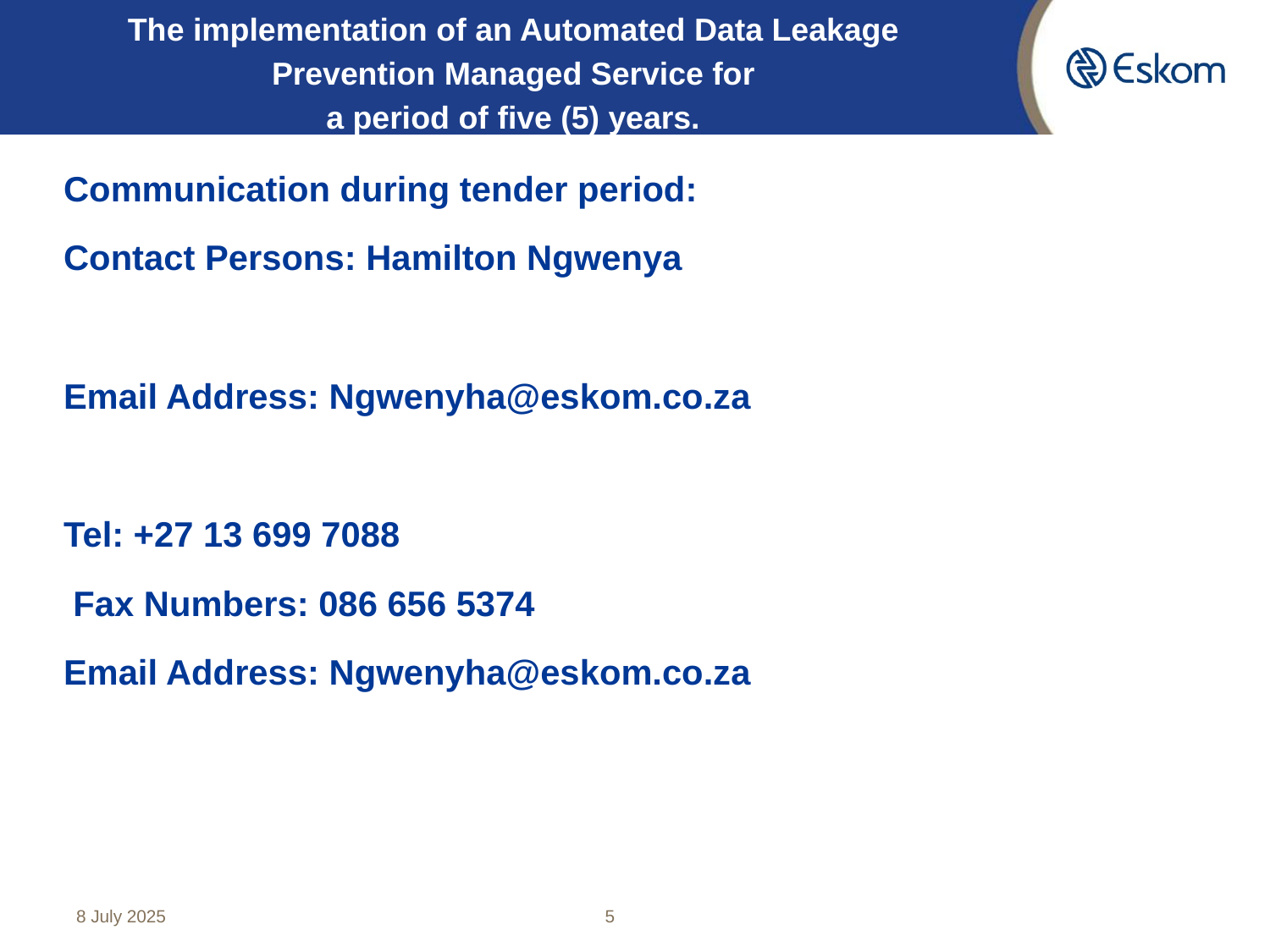

# The implementation of an Automated Data Leakage Prevention Managed Service for a period of five (5) years.
Communication during tender period:
Contact Persons: Hamilton Ngwenya

Email Address: Ngwenyha@eskom.co.za

Tel: +27 13 699 7088
 Fax Numbers: 086 656 5374
Email Address: Ngwenyha@eskom.co.za

8 July 2025
5